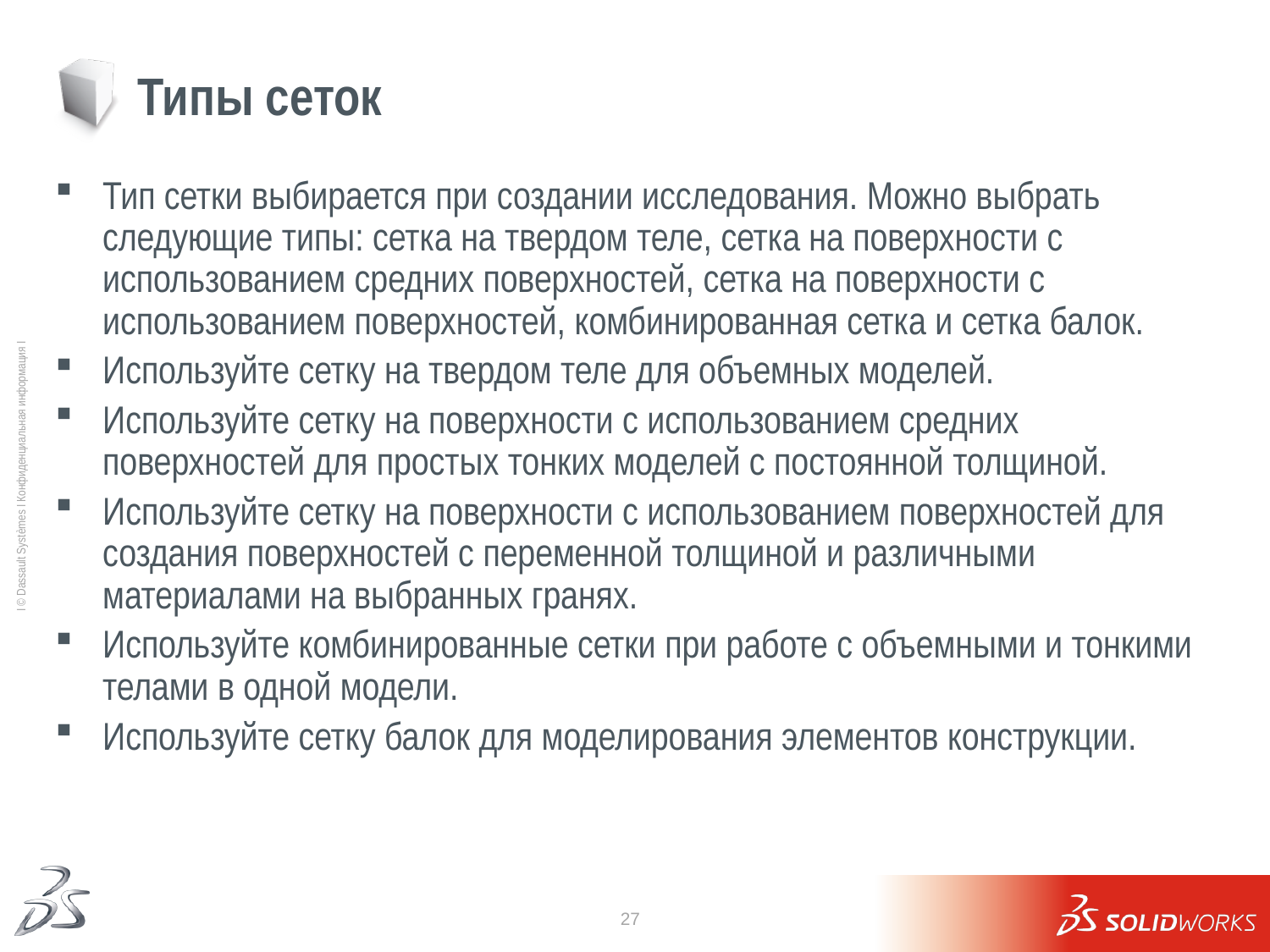

# Типы сеток
Тип сетки выбирается при создании исследования. Можно выбрать следующие типы: сетка на твердом теле, сетка на поверхности с использованием средних поверхностей, сетка на поверхности с использованием поверхностей, комбинированная сетка и сетка балок.
Используйте сетку на твердом теле для объемных моделей.
Используйте сетку на поверхности с использованием средних поверхностей для простых тонких моделей с постоянной толщиной.
Используйте сетку на поверхности с использованием поверхностей для создания поверхностей с переменной толщиной и различными материалами на выбранных гранях.
Используйте комбинированные сетки при работе с объемными и тонкими телами в одной модели.
Используйте сетку балок для моделирования элементов конструкции.